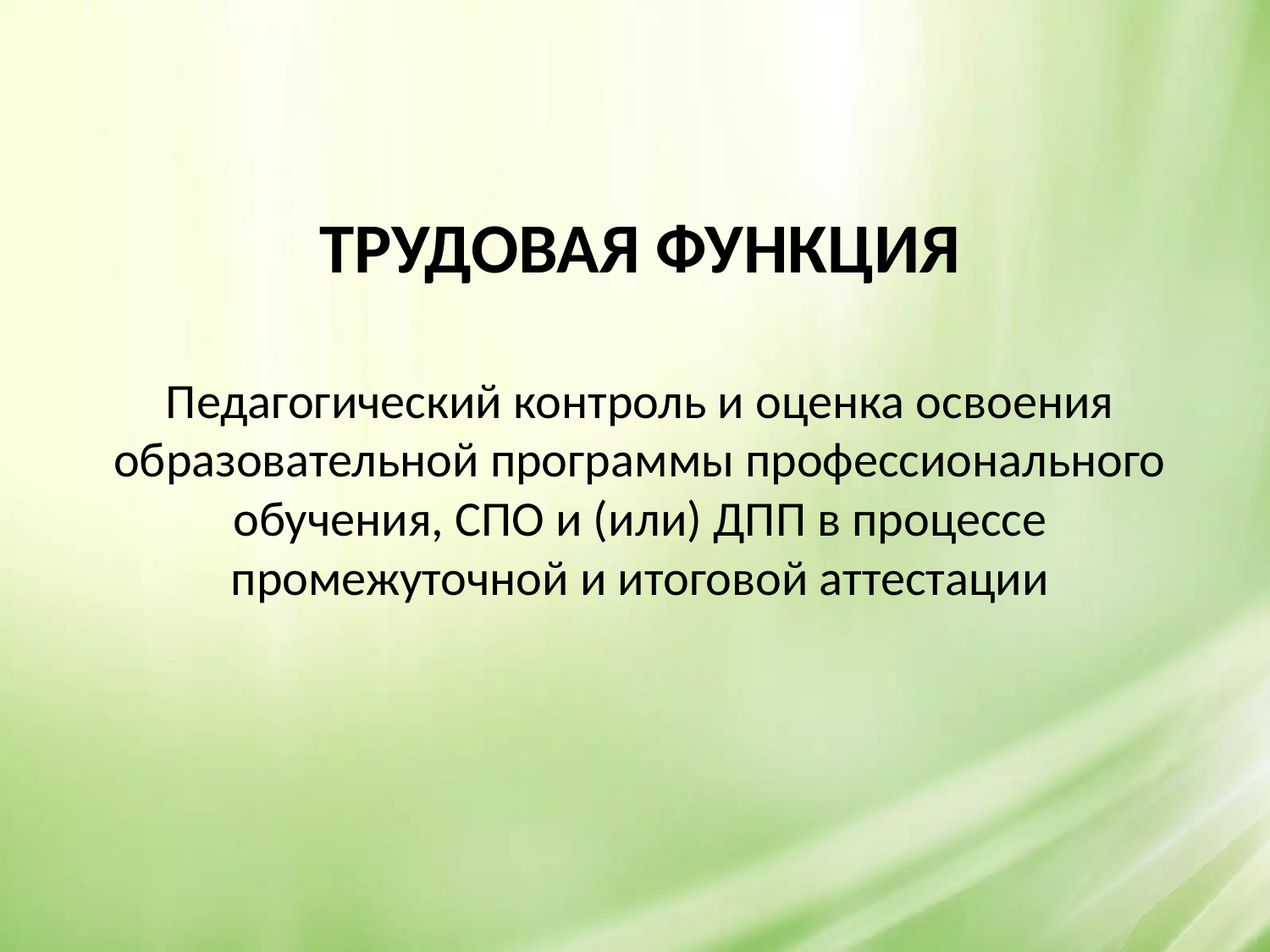

# ТРУДОВАЯ ФУНКЦИЯ
Педагогический контроль и оценка освоения образовательной программы профессионального обучения, СПО и (или) ДПП в процессе промежуточной и итоговой аттестации